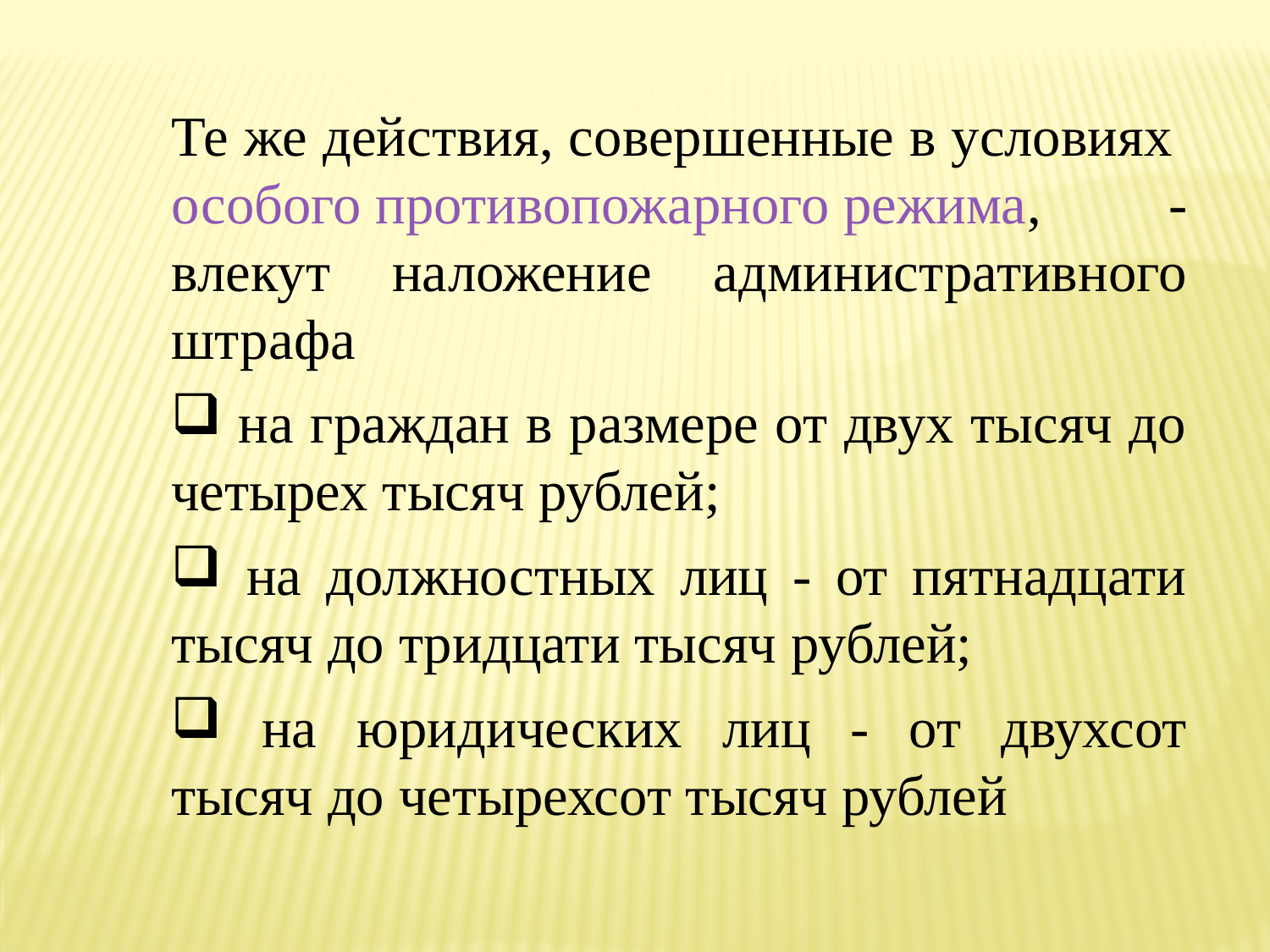

Те же действия, совершенные в условиях особого противопожарного режима, - влекут наложение административного штрафа

 на граждан в размере от двух тысяч до четырех тысяч рублей;

 на должностных лиц - от пятнадцати тысяч до тридцати тысяч рублей;

 на юридических лиц - от двухсот тысяч до четырехсот тысяч рублей